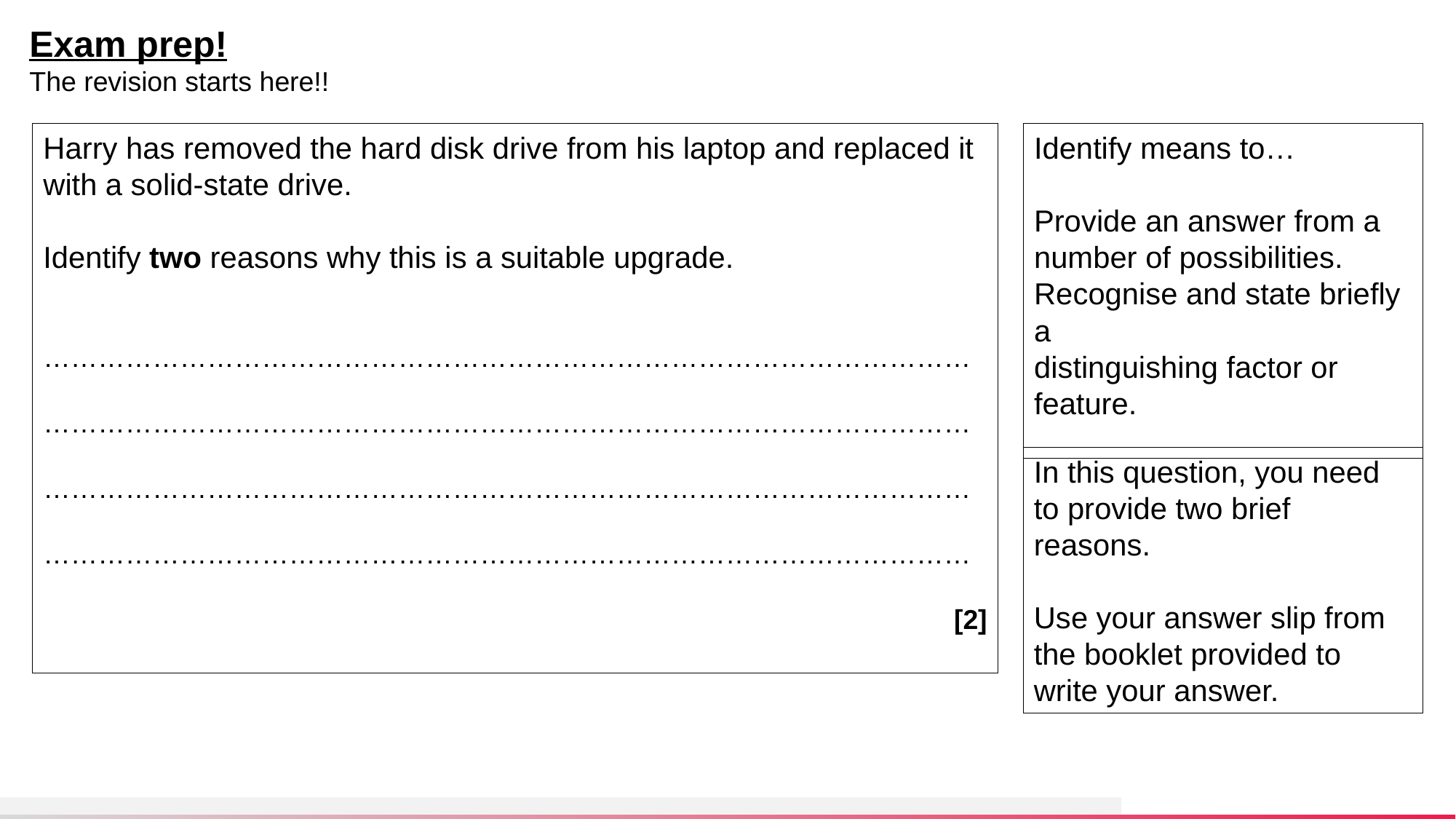

Exam prep!
The revision starts here!!
Harry has removed the hard disk drive from his laptop and replaced it with a solid-state drive.

Identify two reasons why this is a suitable upgrade.

…………………………………………………………………………………………………………………………………………………………………………………………………………………………………………………………………………………………………………………………………………………………………………
[2]

Identify means to…

Provide an answer from a number of possibilities. Recognise and state briefly a
distinguishing factor or feature.

In this question, you need to provide two brief reasons.

Use your answer slip from the booklet provided to write your answer.